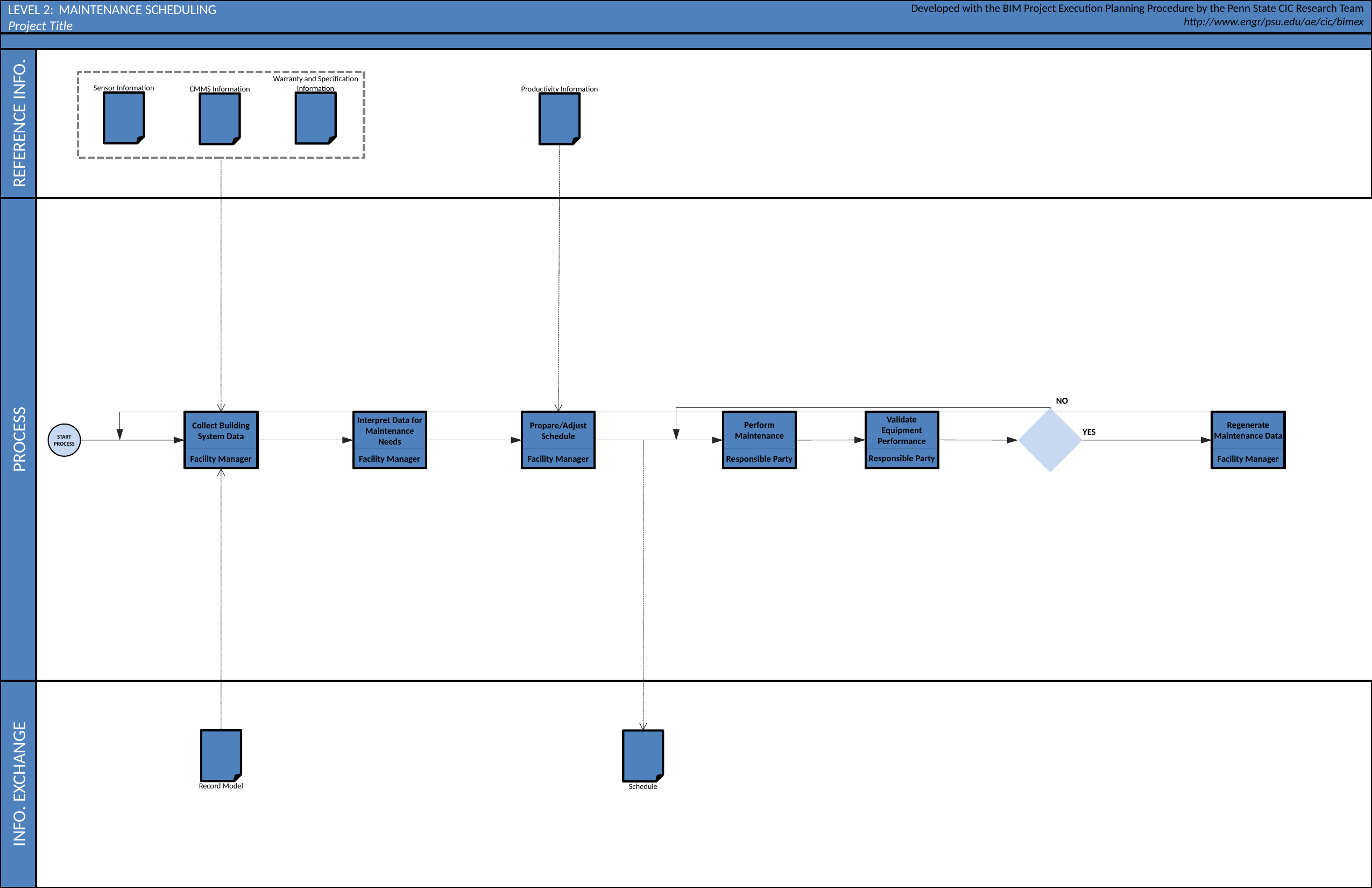

# Maintenance scheduling
Sensor Information

Warranty and Specification Information

Productivity Information

CMMS Information

NO
Correct?

Validate Equipment Performance
Responsible Party

Collect Building System Data
Facility Manager

Interpret Data for Maintenance Needs
Facility Manager

Prepare/Adjust Schedule
Facility Manager

Perform Maintenance
Responsible Party

Regenerate Maintenance Data
Facility Manager
START PROCESS
YES

Record Model

Schedule